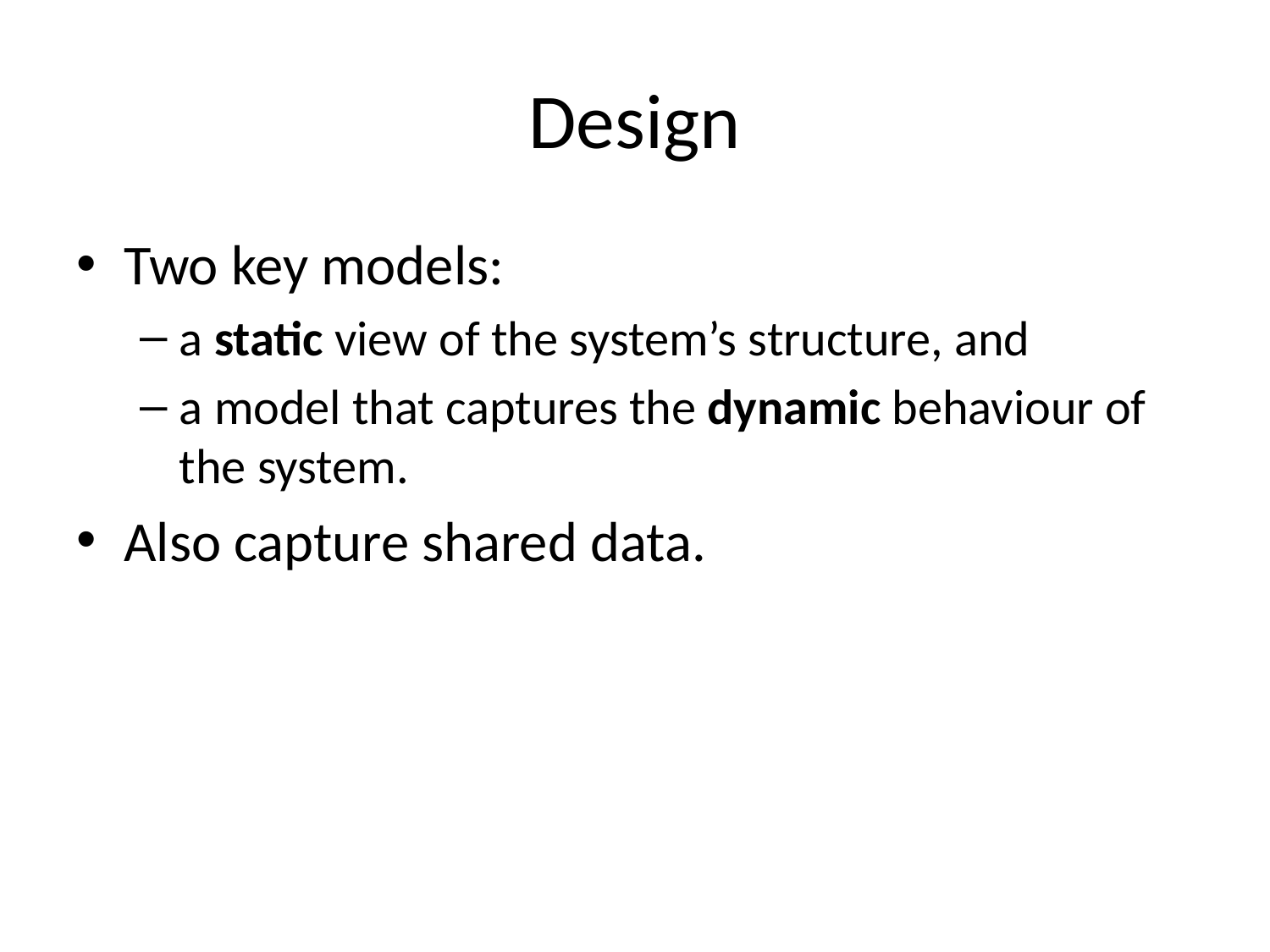

# Design
Two key models:
a static view of the system’s structure, and
a model that captures the dynamic behaviour of the system.
Also capture shared data.